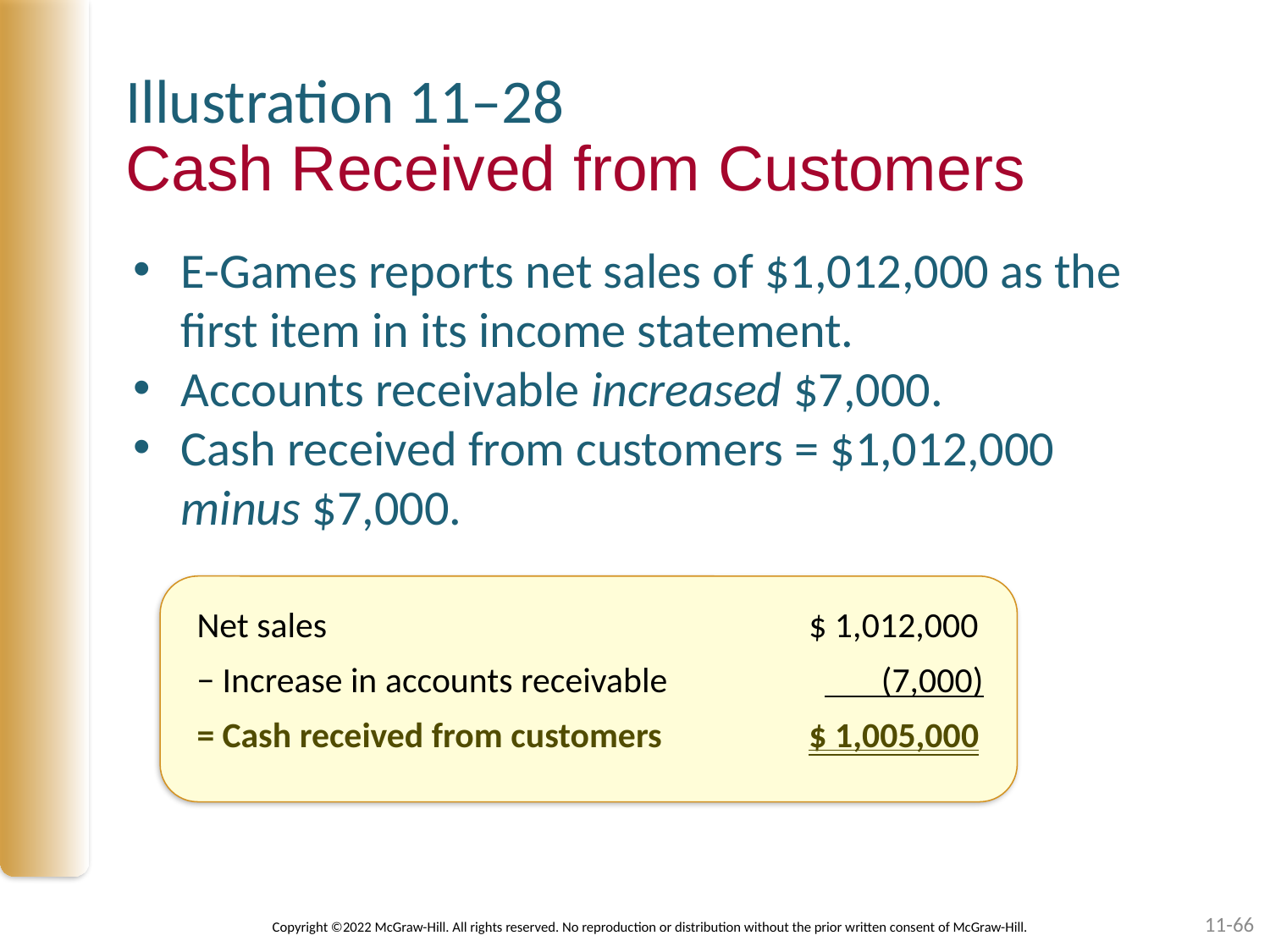

# Illustration 11–28 Cash Received from Customers
E-Games reports net sales of $1,012,000 as the first item in its income statement.
Accounts receivable increased $7,000.
Cash received from customers = $1,012,000 minus $7,000.

| Net sales | $ 1,012,000 |
| --- | --- |
| − Increase in accounts receivable | (7,000) |
| = Cash received from customers | $ 1,005,000 |
11-66
Copyright ©2022 McGraw-Hill. All rights reserved. No reproduction or distribution without the prior written consent of McGraw-Hill.